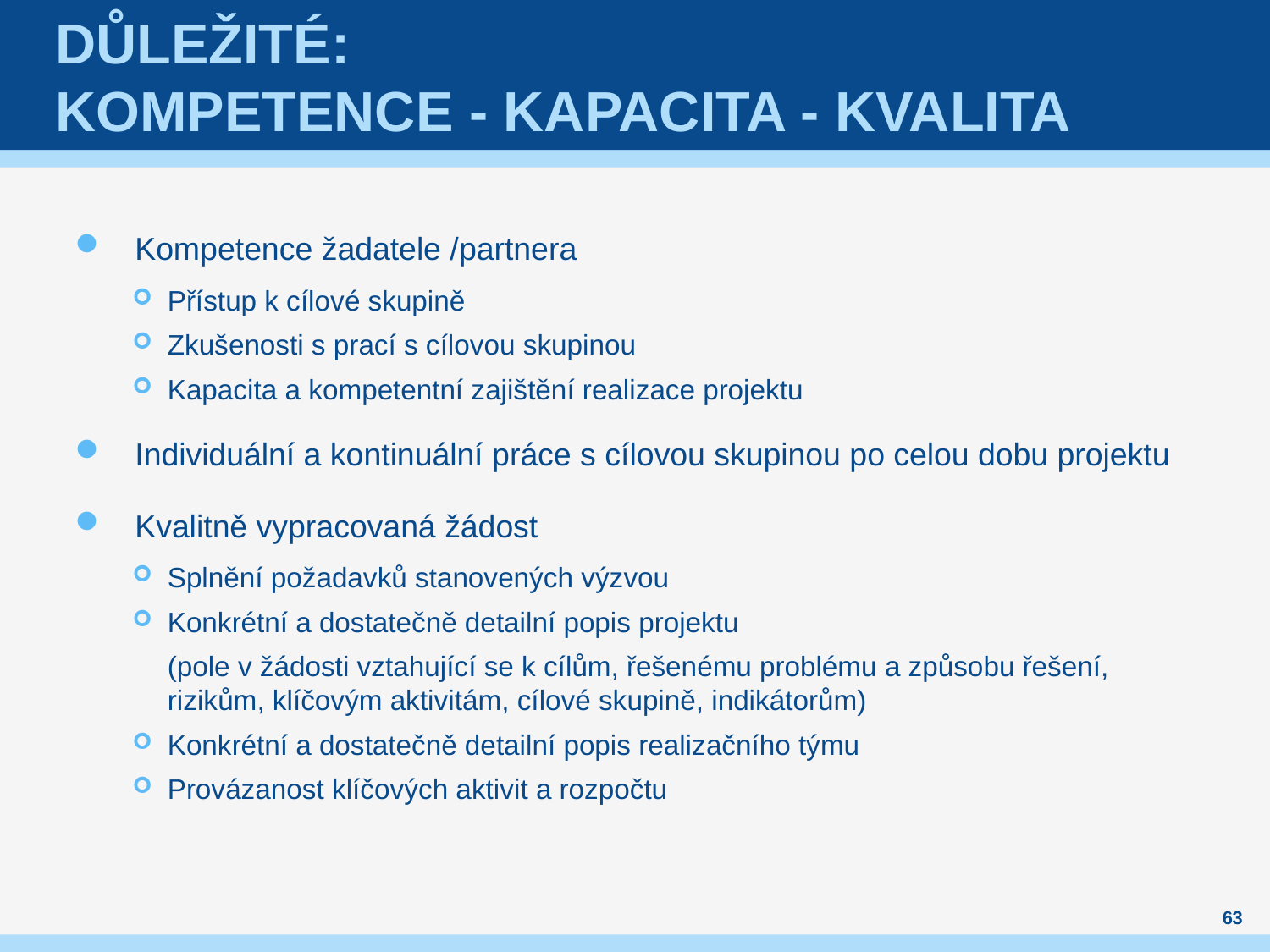

# Důležité: Kompetence - Kapacita - kvalita
Kompetence žadatele /partnera
Přístup k cílové skupině
Zkušenosti s prací s cílovou skupinou
Kapacita a kompetentní zajištění realizace projektu
Individuální a kontinuální práce s cílovou skupinou po celou dobu projektu
Kvalitně vypracovaná žádost
Splnění požadavků stanovených výzvou
Konkrétní a dostatečně detailní popis projektu
(pole v žádosti vztahující se k cílům, řešenému problému a způsobu řešení, rizikům, klíčovým aktivitám, cílové skupině, indikátorům)
Konkrétní a dostatečně detailní popis realizačního týmu
Provázanost klíčových aktivit a rozpočtu
63